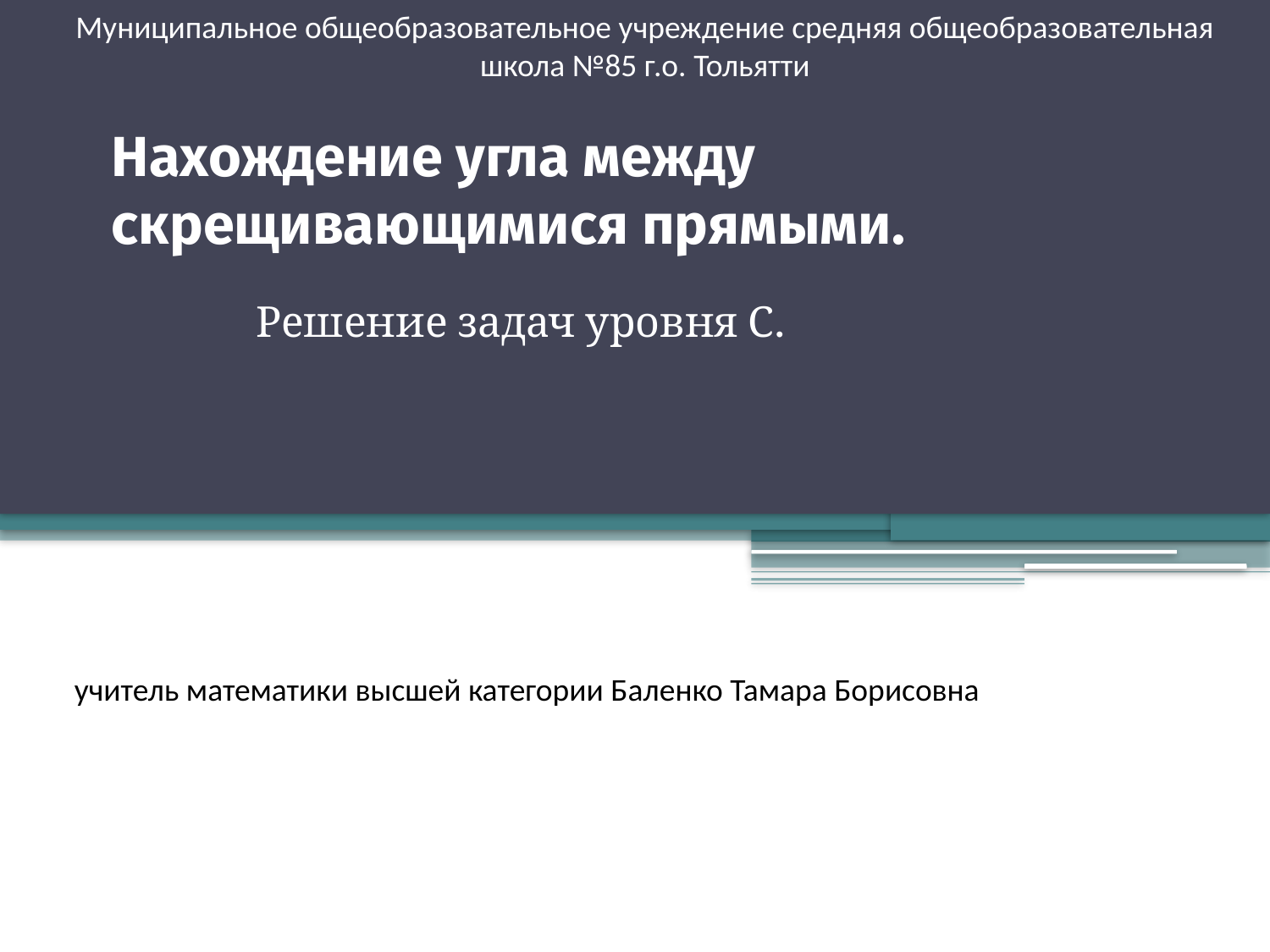

Муниципальное общеобразовательное учреждение средняя общеобразовательная школа №85 г.о. Тольятти

# Нахождение угла между скрещивающимися прямыми.
Решение задач уровня С.
учитель математики высшей категории Баленко Тамара Борисовна